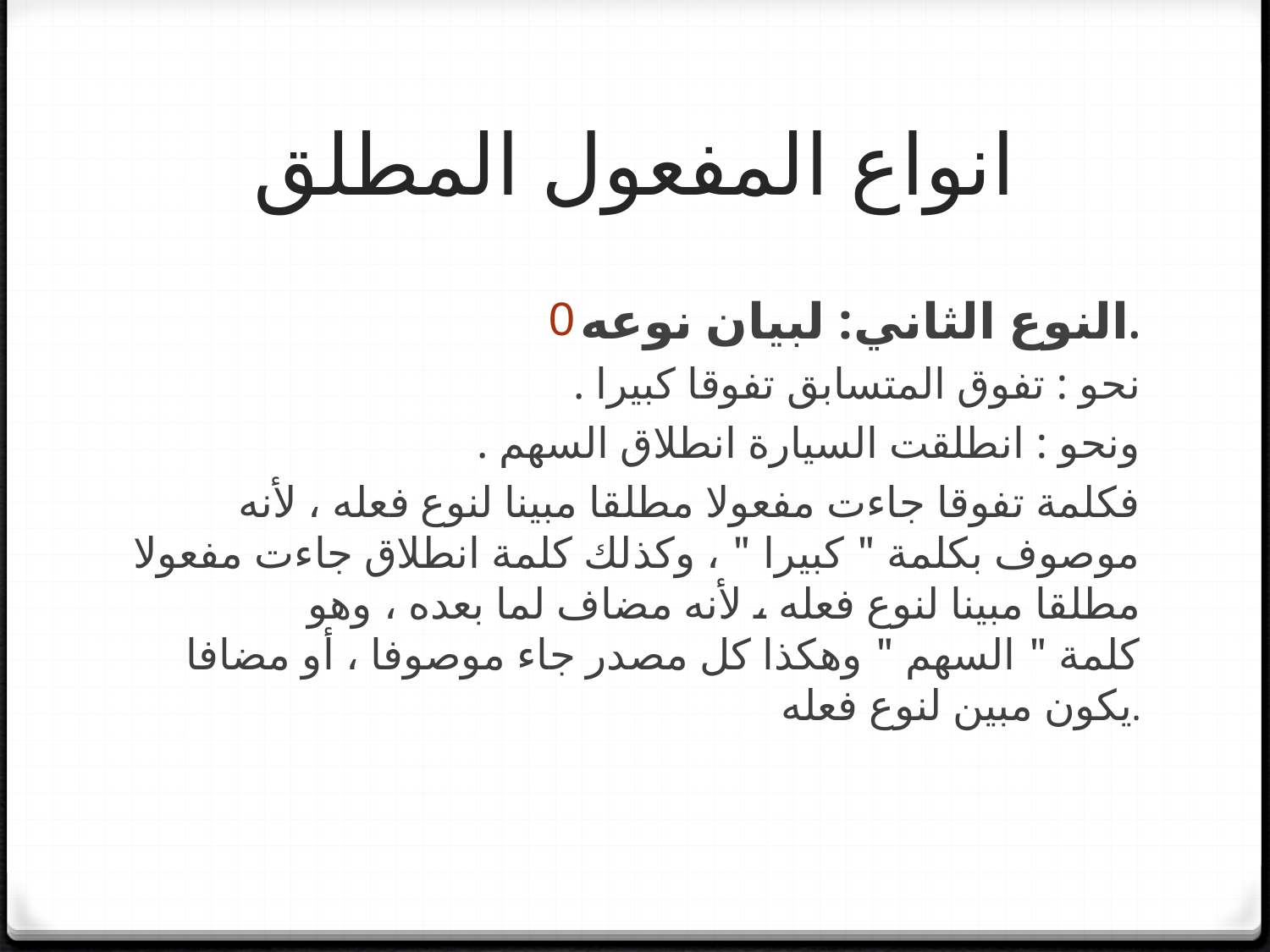

# انواع المفعول المطلق
النوع الثاني: لبيان نوعه.
نحو : تفوق المتسابق تفوقا كبيرا .
ونحو : انطلقت السيارة انطلاق السهم .
فكلمة تفوقا جاءت مفعولا مطلقا مبينا لنوع فعله ، لأنه موصوف بكلمة " كبيرا " ، وكذلك كلمة انطلاق جاءت مفعولا مطلقا مبينا لنوع فعله ، لأنه مضاف لما بعده ، وهو           كلمة " السهم " وهكذا كل مصدر جاء موصوفا ، أو مضافا يكون مبين لنوع فعله.